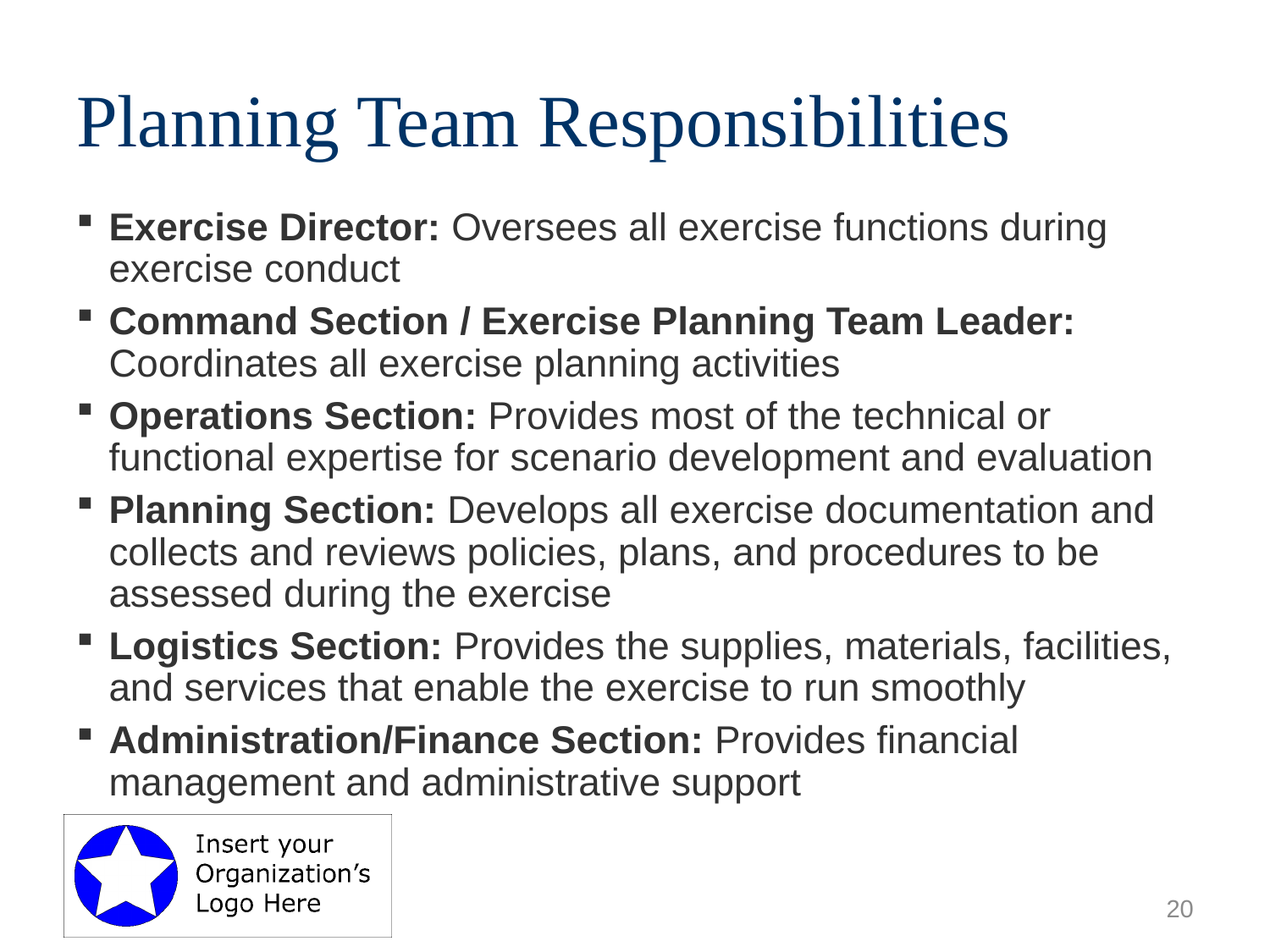

# Planning Team Responsibilities
Exercise Director: Oversees all exercise functions during exercise conduct
Command Section / Exercise Planning Team Leader: Coordinates all exercise planning activities
Operations Section: Provides most of the technical or functional expertise for scenario development and evaluation
Planning Section: Develops all exercise documentation and collects and reviews policies, plans, and procedures to be assessed during the exercise
Logistics Section: Provides the supplies, materials, facilities, and services that enable the exercise to run smoothly
Administration/Finance Section: Provides financial management and administrative support
20